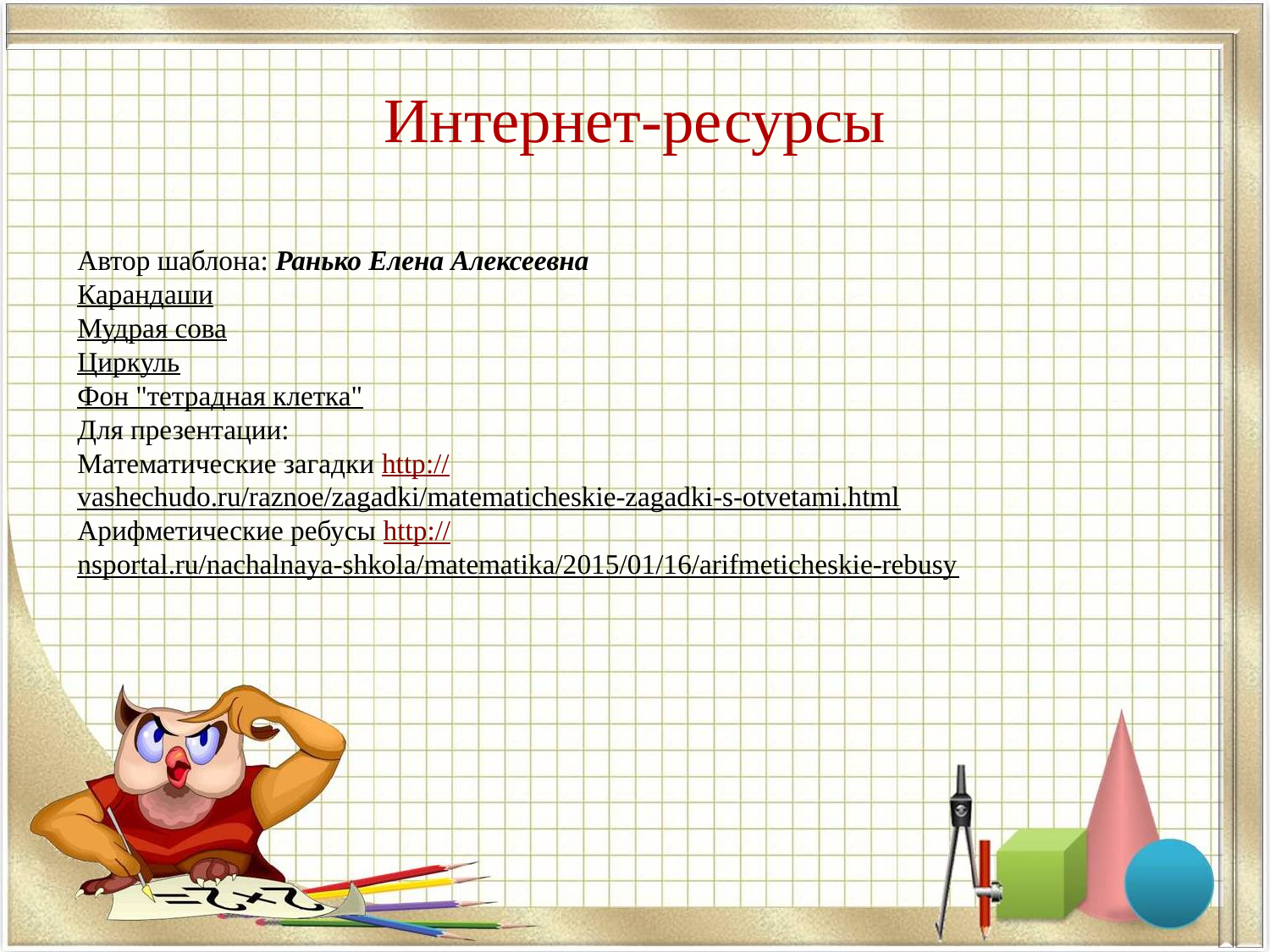

# Интернет-ресурсы
Автор шаблона: Ранько Елена Алексеевна
Карандаши
Мудрая сова
Циркуль
Фон "тетрадная клетка"
Для презентации:
Математические загадки http://vashechudo.ru/raznoe/zagadki/matematicheskie-zagadki-s-otvetami.html
Арифметические ребусы http://nsportal.ru/nachalnaya-shkola/matematika/2015/01/16/arifmeticheskie-rebusy